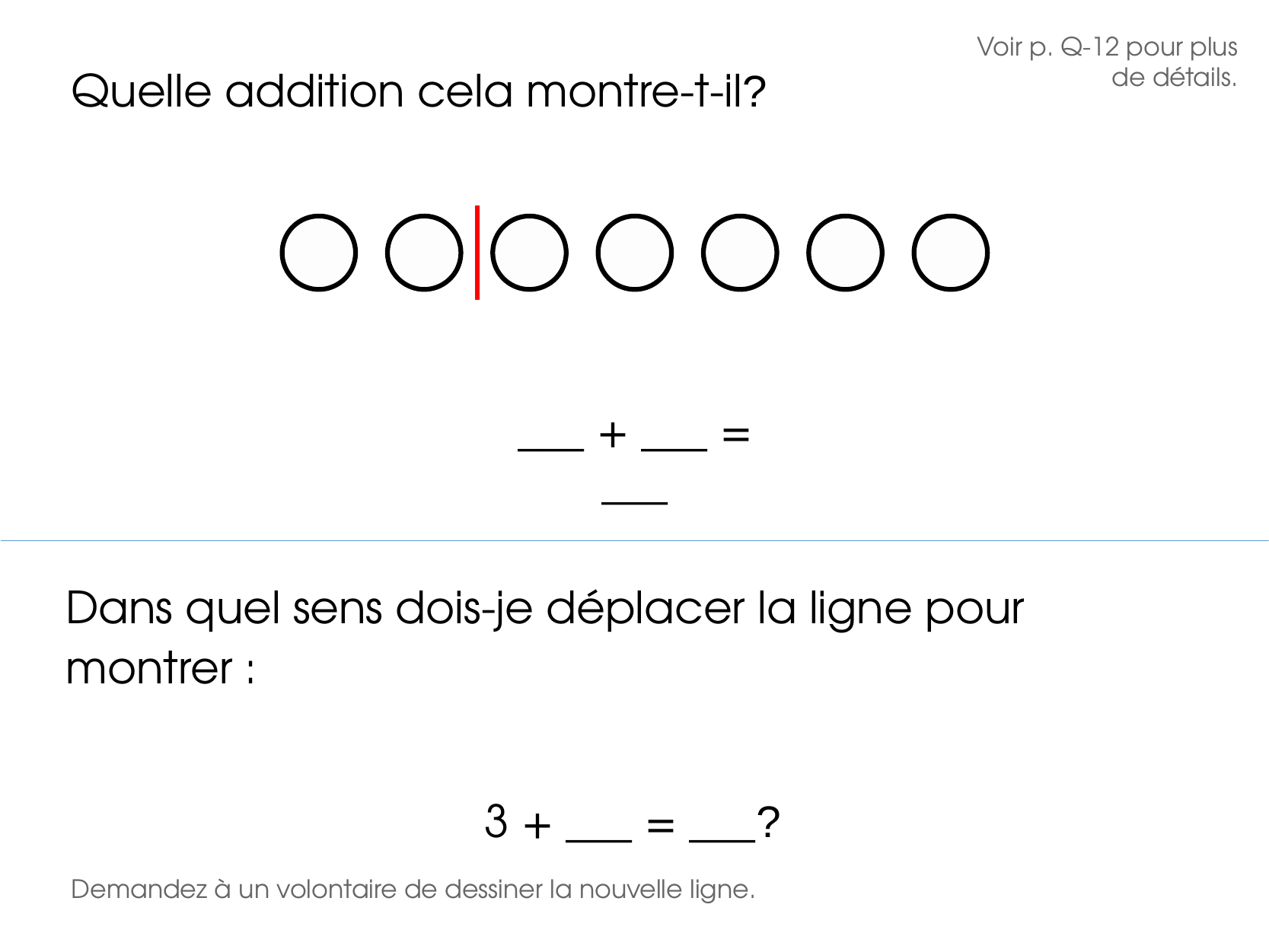

Voir p. Q-12 pour plus de détails.
Quelle addition cela montre-t-il?

___ + ___ = ___
Dans quel sens dois-je déplacer la ligne pour montrer :

3 + ___ = ___?
Demandez à un volontaire de dessiner la nouvelle ligne.